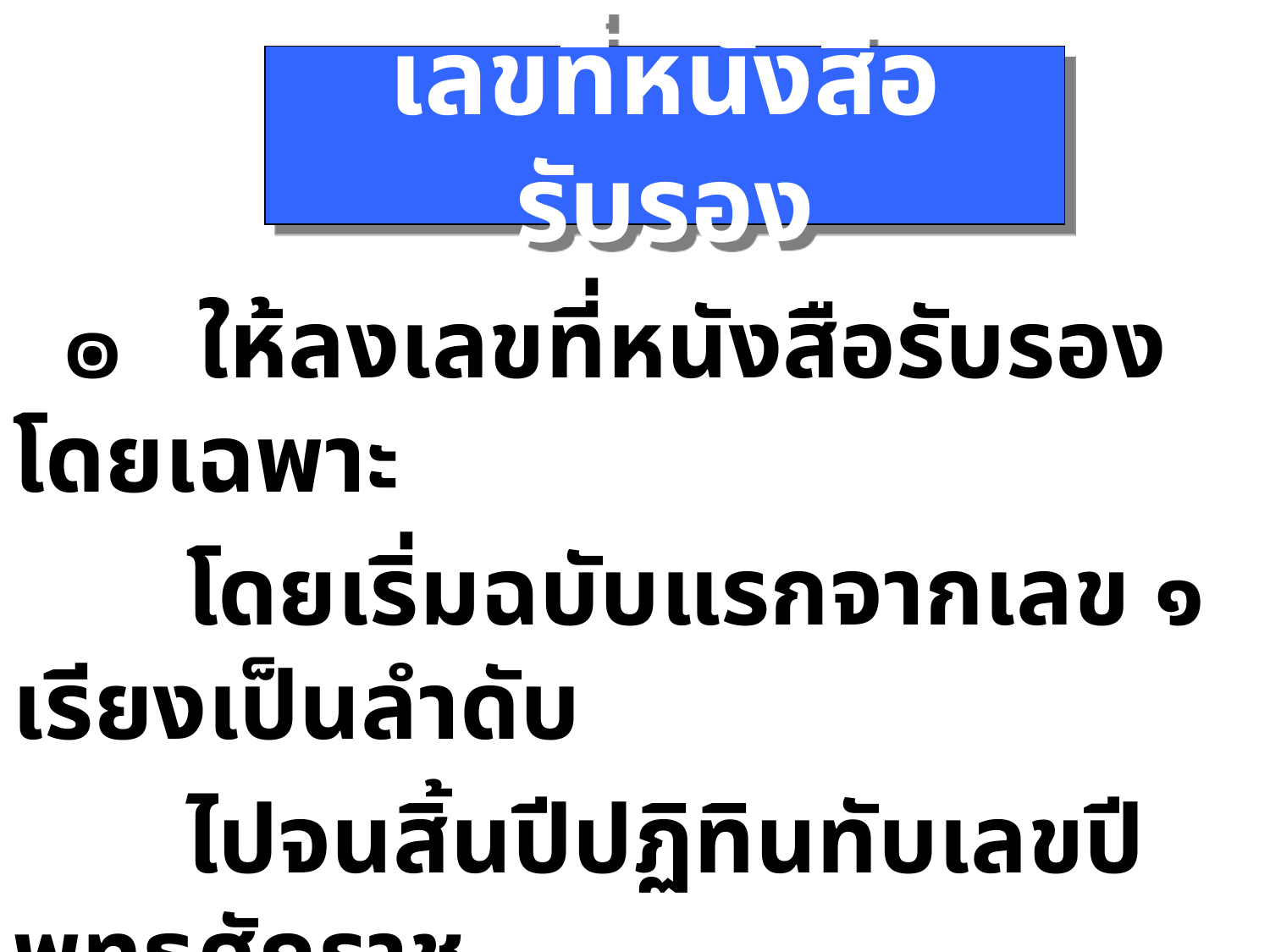

เลขที่หนังสือรับรอง
  ๏   ให้ลงเลขที่หนังสือรับรองโดยเฉพาะ
       โดยเริ่มฉบับแรกจากเลข ๑ เรียงเป็นลำดับ
       ไปจนสิ้นปีปฏิทินทับเลขปีพุทธศักราช
                      เช่น  เลขที่ ๑/๒๕๕๑